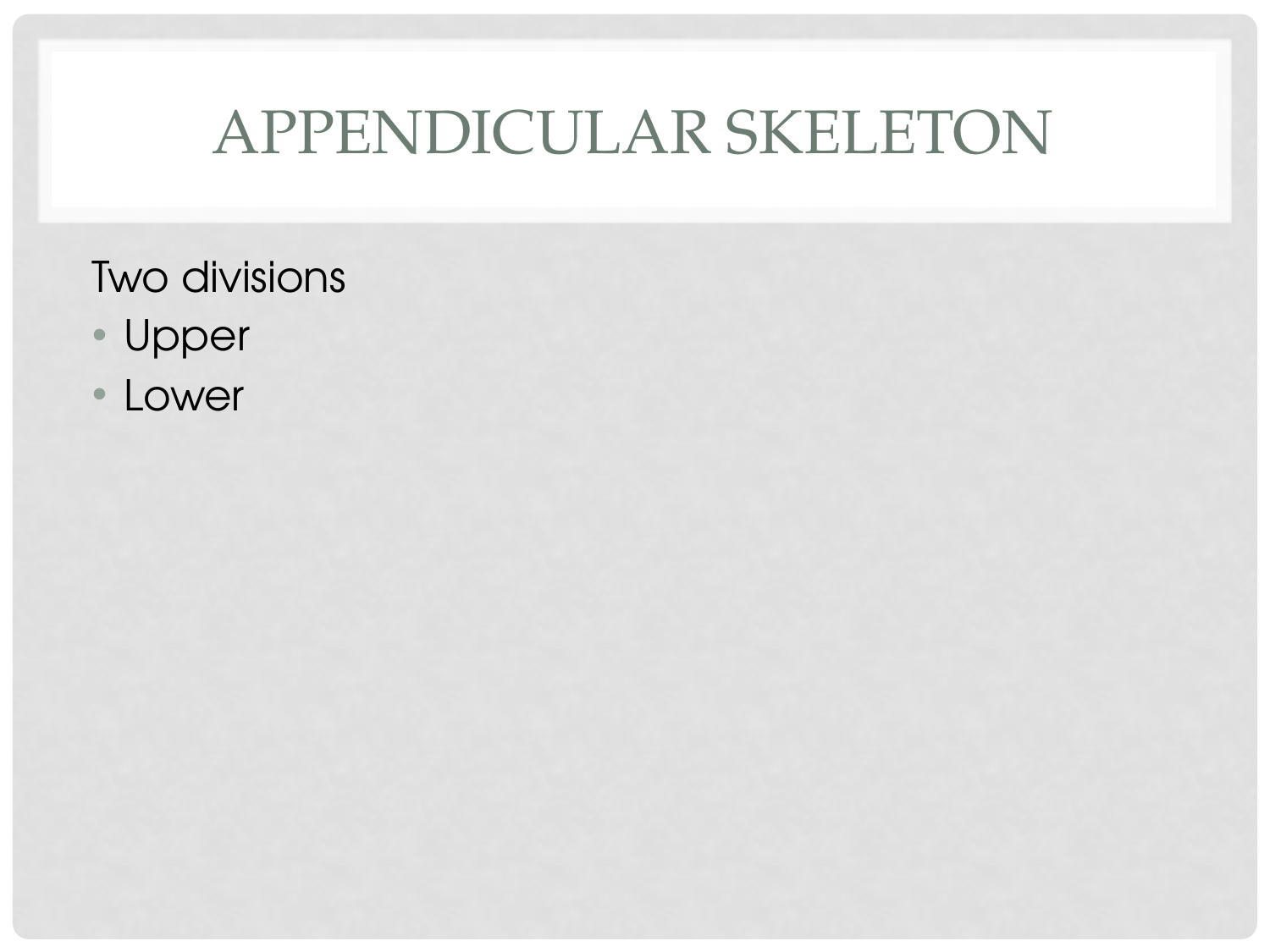

# Appendicular skeleton
Two divisions
Upper
Lower